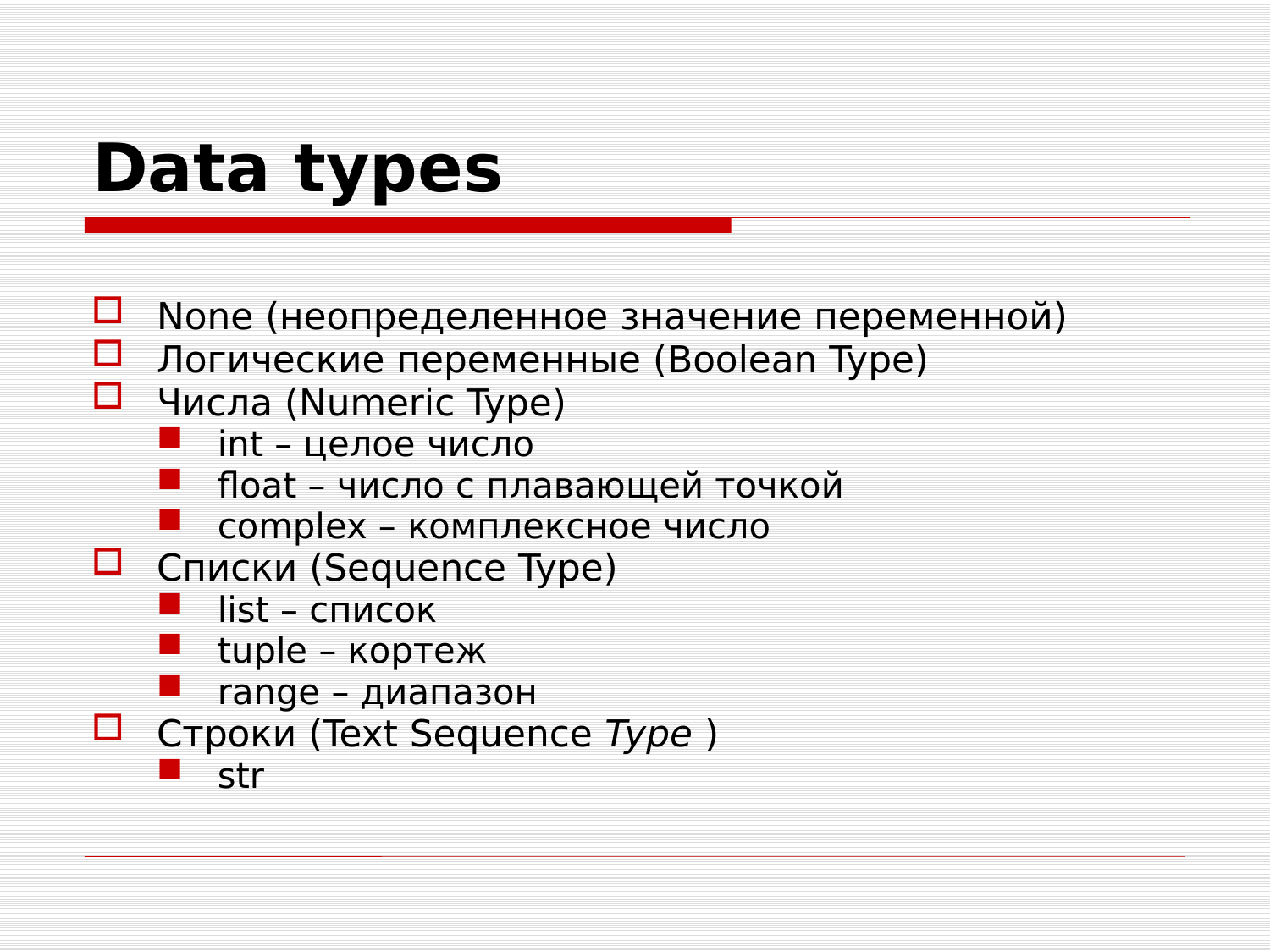

Data types

None (неопределенное значение переменной)
Логические переменные (Boolean Type)
Числа (Numeric Type)
int – целое число
float – число с плавающей точкой
complex – комплексное число
Списки (Sequence Type)
list – список
tuple – кортеж
range – диапазон
Строки (Text Sequence Type )
str